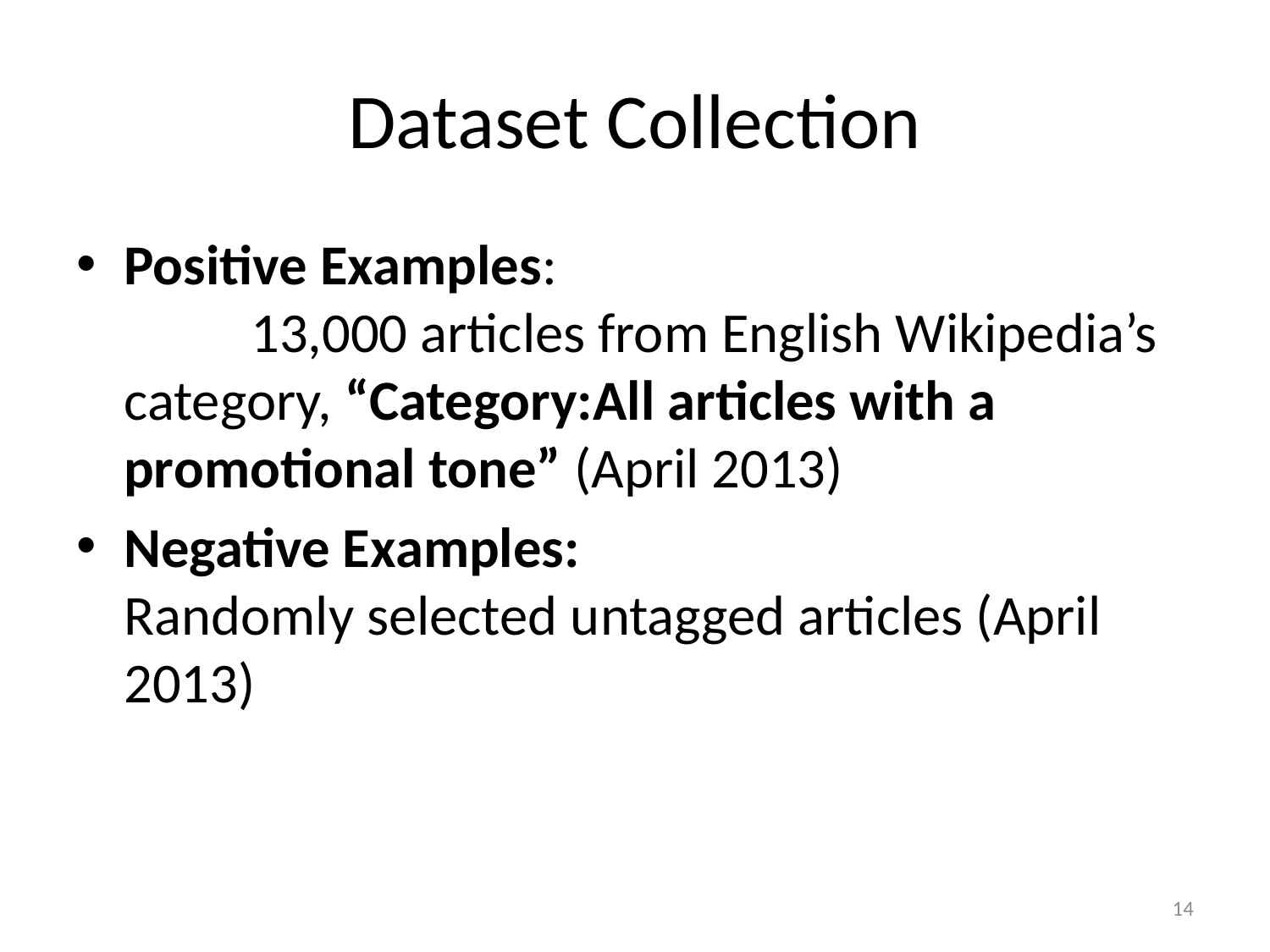

# Dataset Collection
Positive Examples:
	13,000 articles from English Wikipedia’s category, “Category:All articles with a promotional tone” (April 2013)
Negative Examples:
Randomly selected untagged articles (April 2013)
14